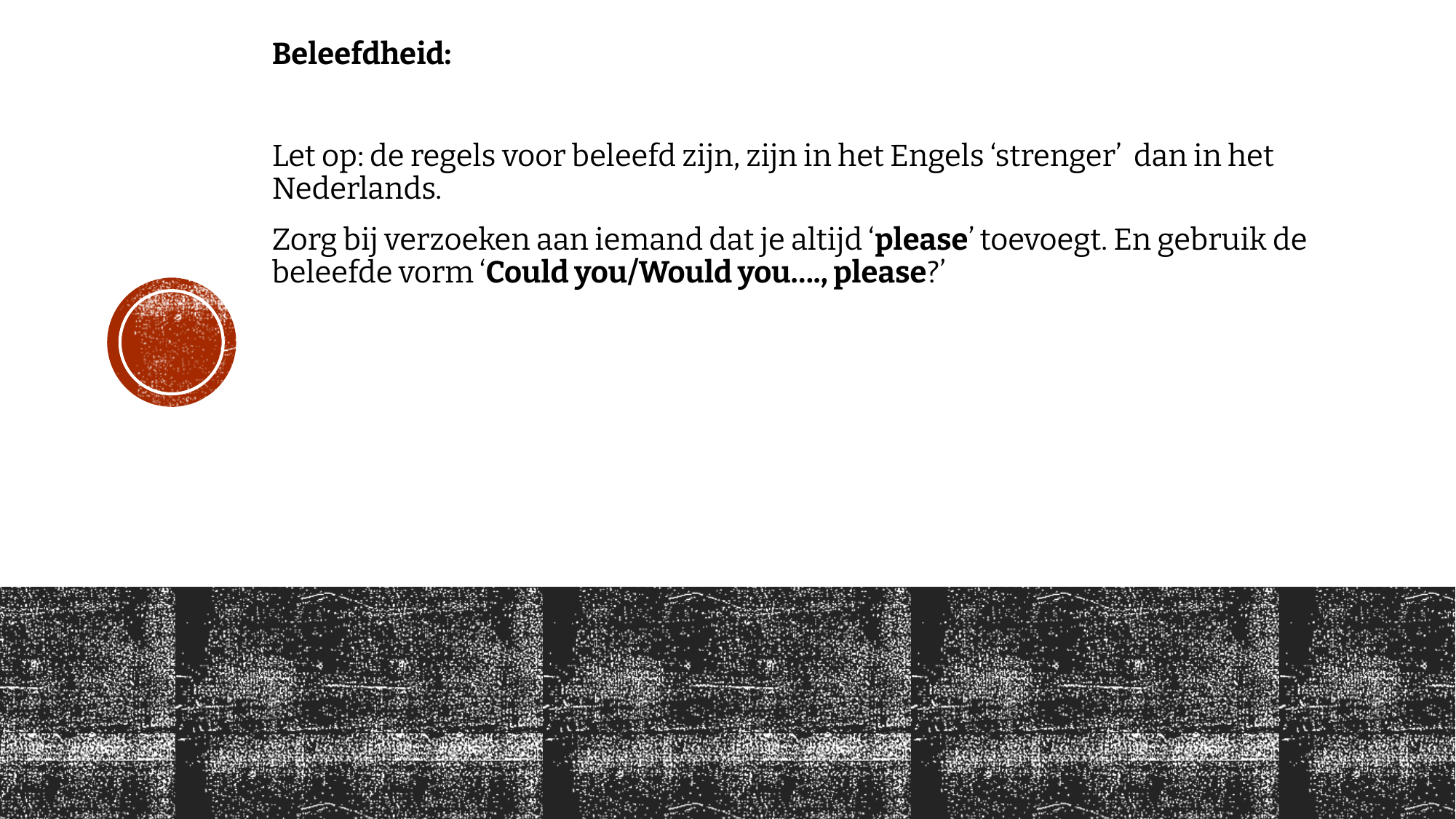

Beleefdheid:

Let op: de regels voor beleefd zijn, zijn in het Engels ‘strenger’  dan in het Nederlands.
Zorg bij verzoeken aan iemand dat je altijd ‘please’ toevoegt. En gebruik de beleefde vorm ‘Could you/Would you…., please?’